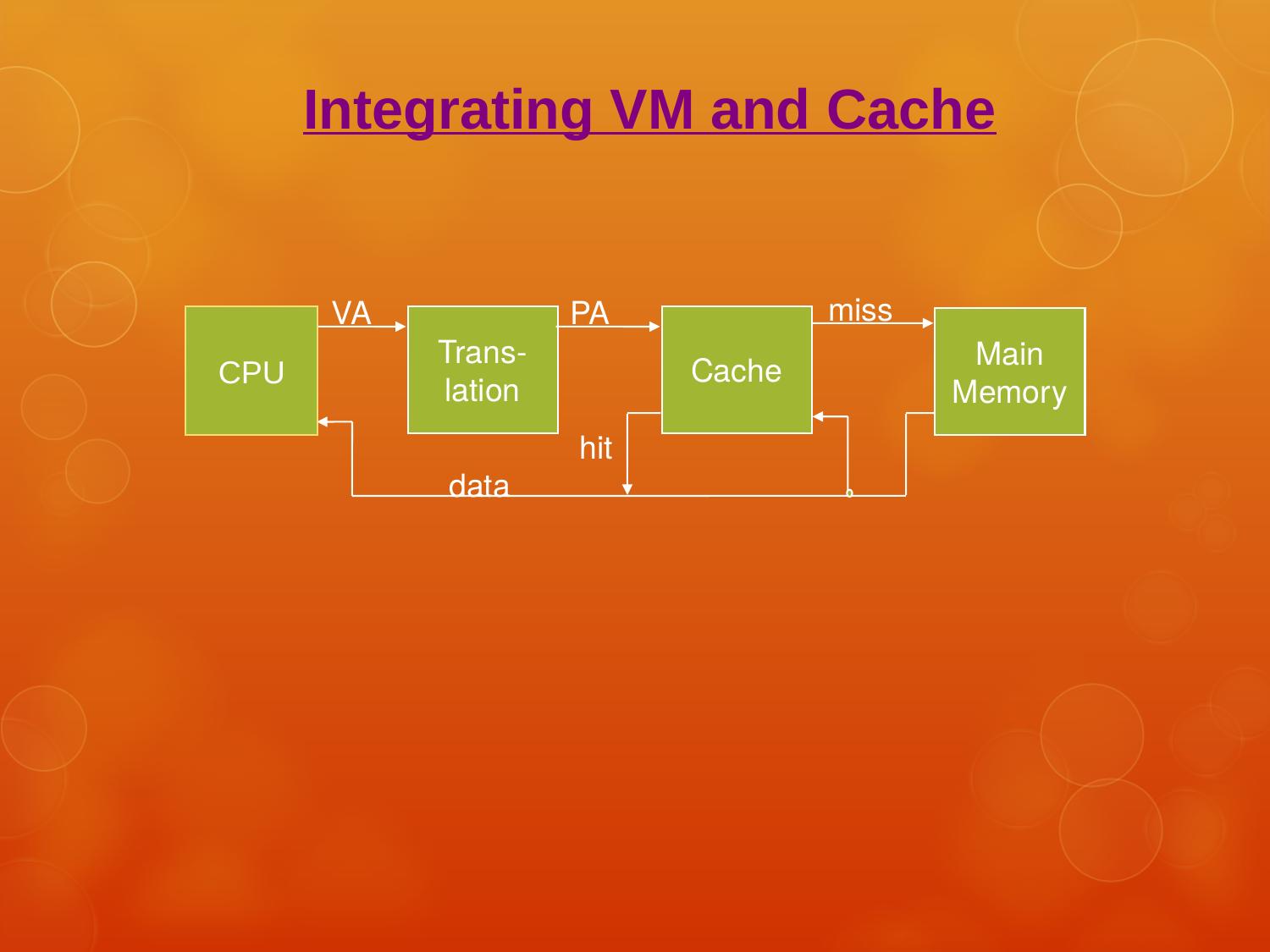

Integrating VM and Cache
miss
VA
PA
CPU
Trans-
lation
Cache
Main
Memory

CPU

hit
data